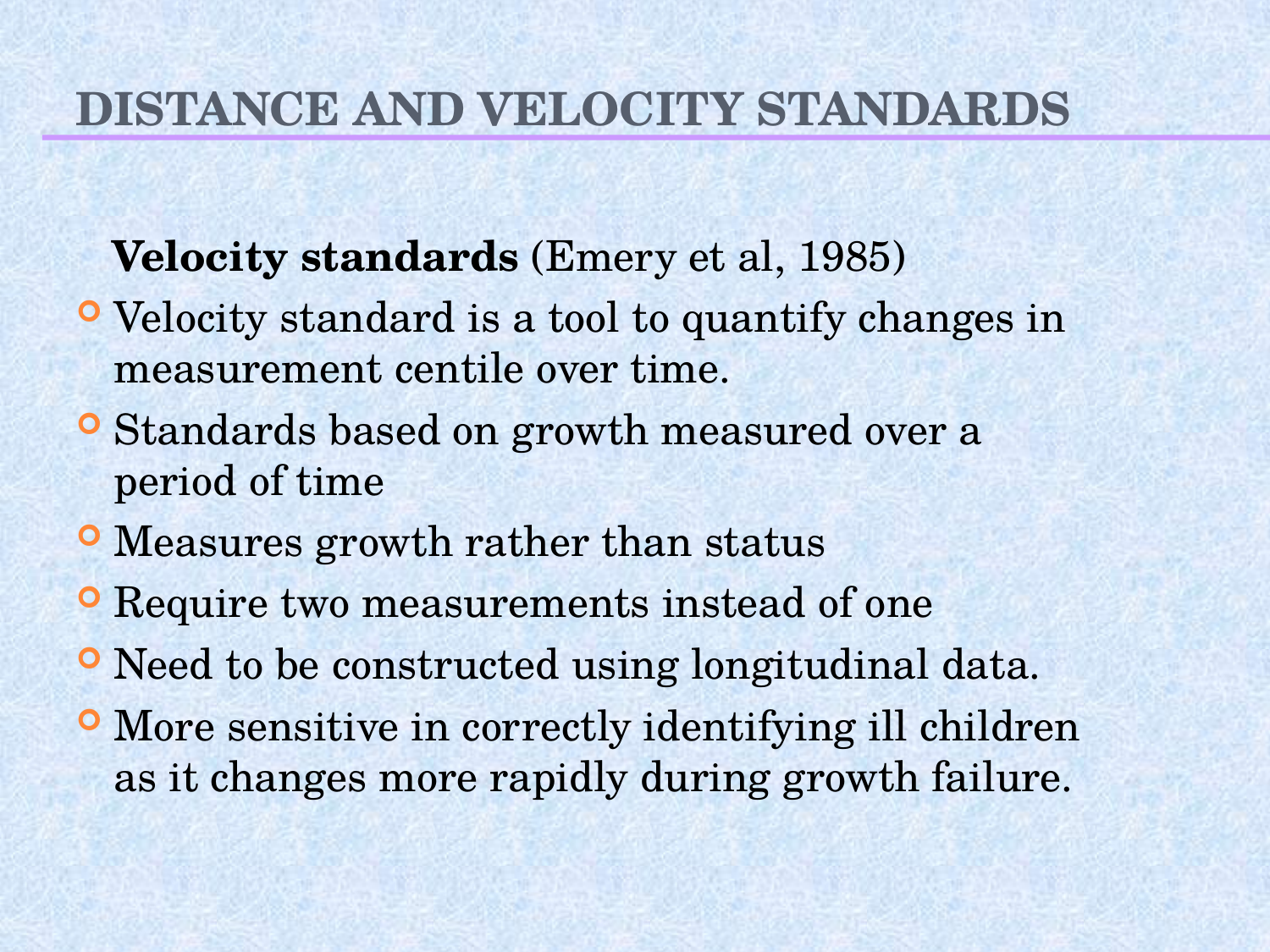

# DISTANCE AND VELOCITY STANDARDS

   Velocity standards (Emery et al, 1985)
Velocity standard is a tool to quantify changes in measurement centile over time.
Standards based on growth measured over a period of time
Measures growth rather than status
Require two measurements instead of one
Need to be constructed using longitudinal data.
More sensitive in correctly identifying ill children as it changes more rapidly during growth failure.